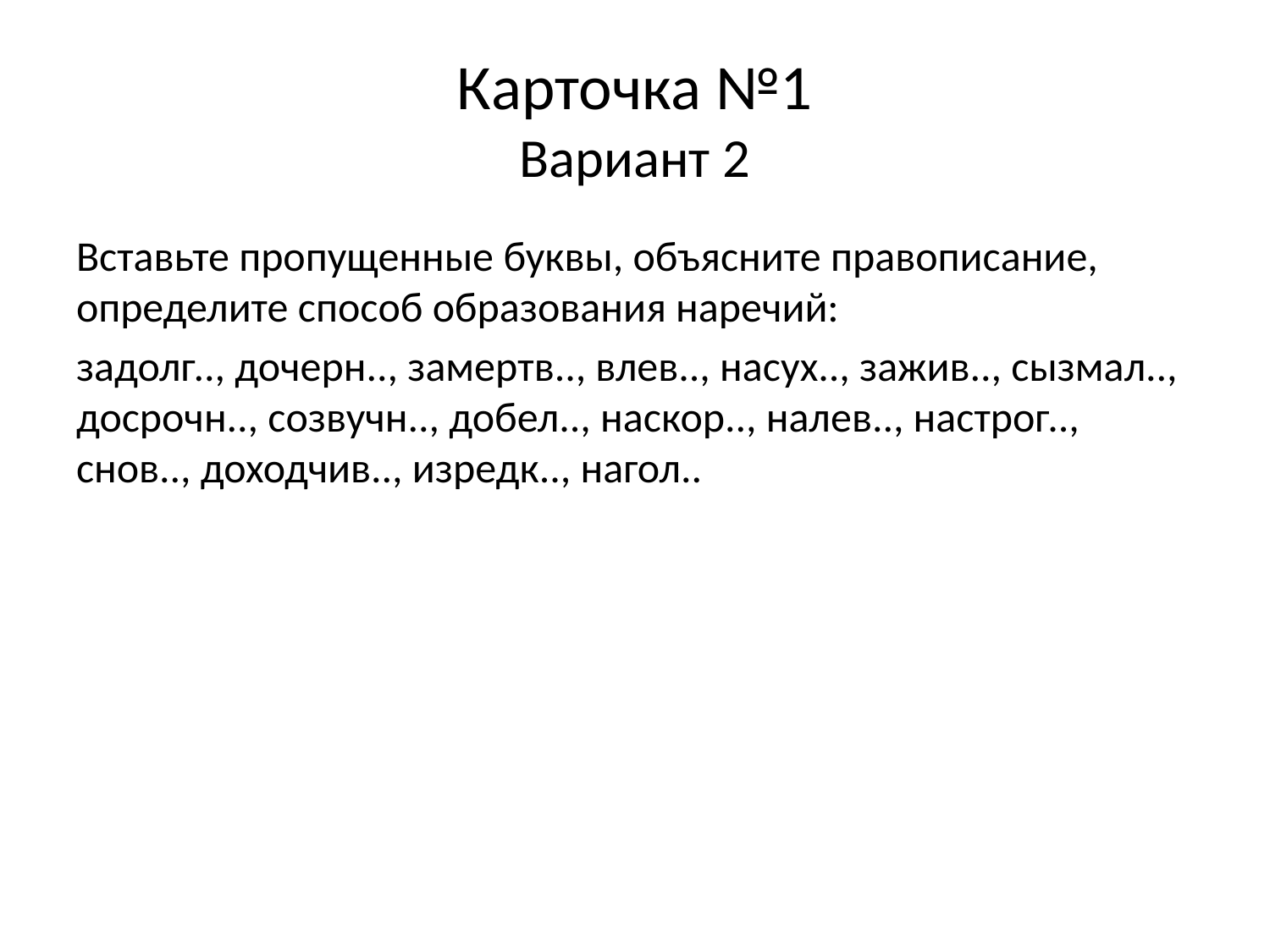

# Карточка №1 Вариант 2
Вставьте пропущенные буквы, объясните правописание, определите способ образования наречий:
задолг.., дочерн.., замертв.., влев.., насух.., зажив.., сызмал.., досрочн.., созвучн.., добел.., наскор.., налев.., настрог.., снов.., доходчив.., изредк.., нагол..